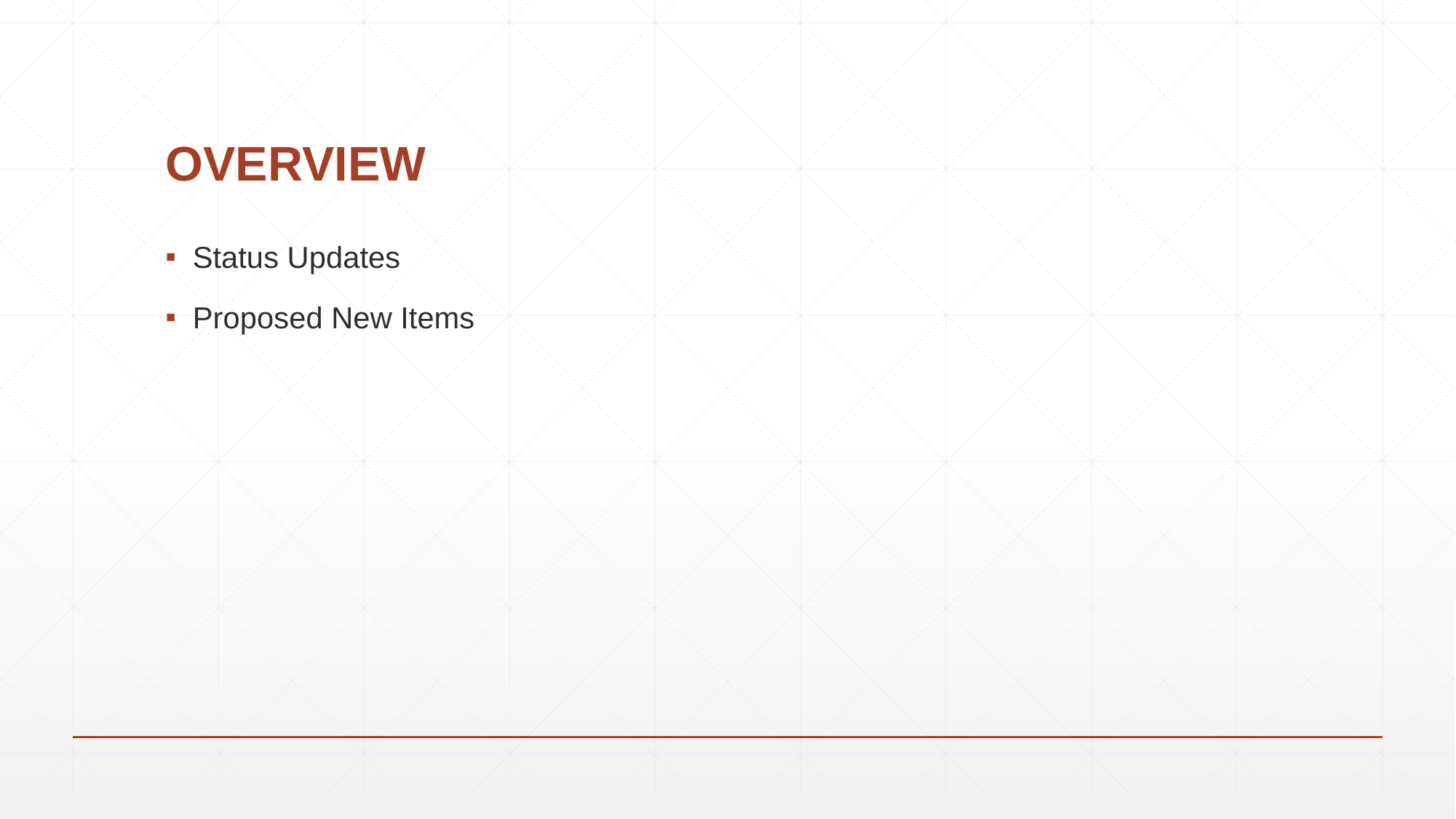

# OVERVIEW
Status Updates
Proposed New Items